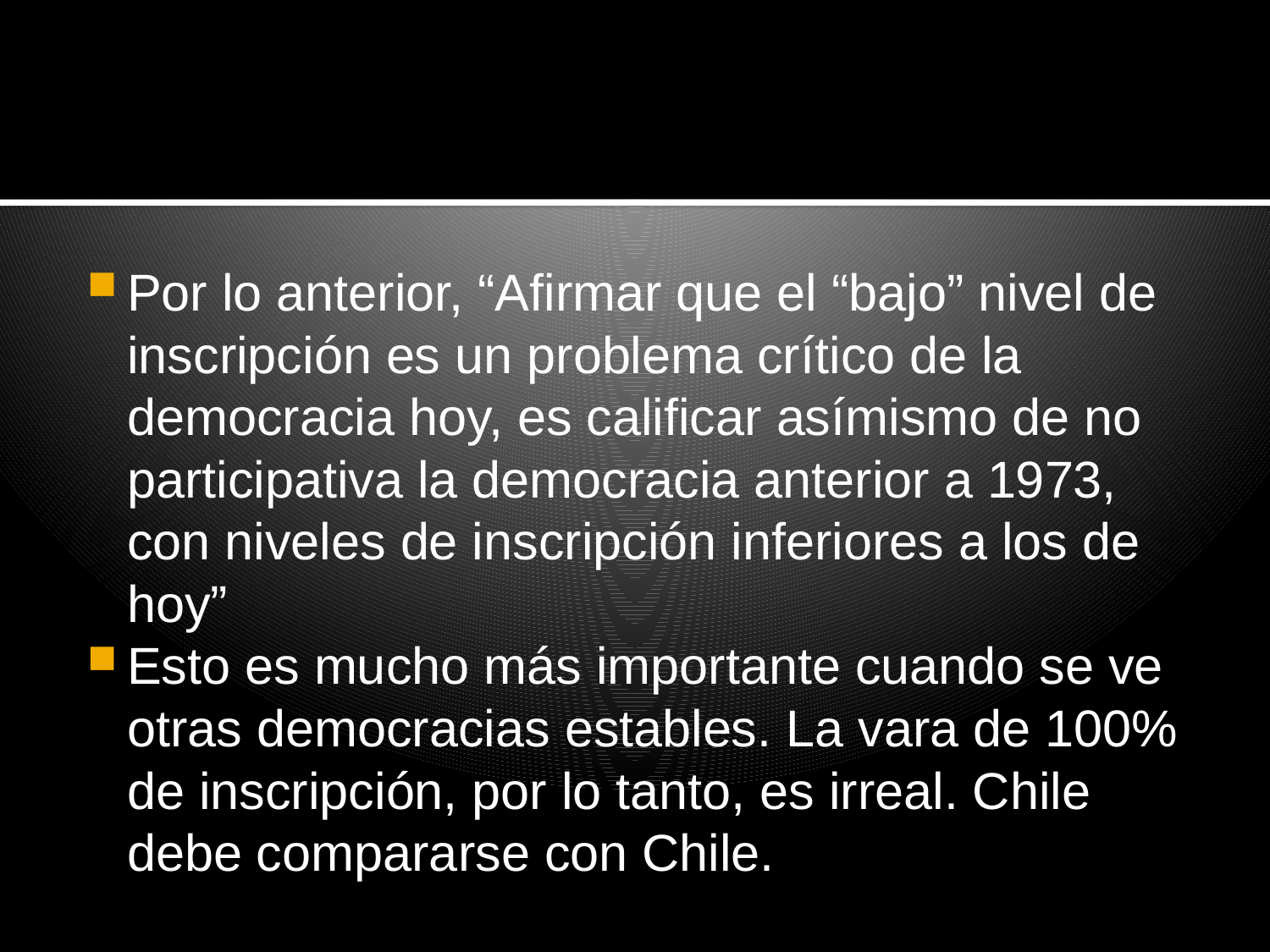

#
Por lo anterior, “Afirmar que el “bajo” nivel de inscripción es un problema crítico de la democracia hoy, es calificar asímismo de no participativa la democracia anterior a 1973, con niveles de inscripción inferiores a los de hoy”
Esto es mucho más importante cuando se ve otras democracias estables. La vara de 100% de inscripción, por lo tanto, es irreal. Chile debe compararse con Chile.